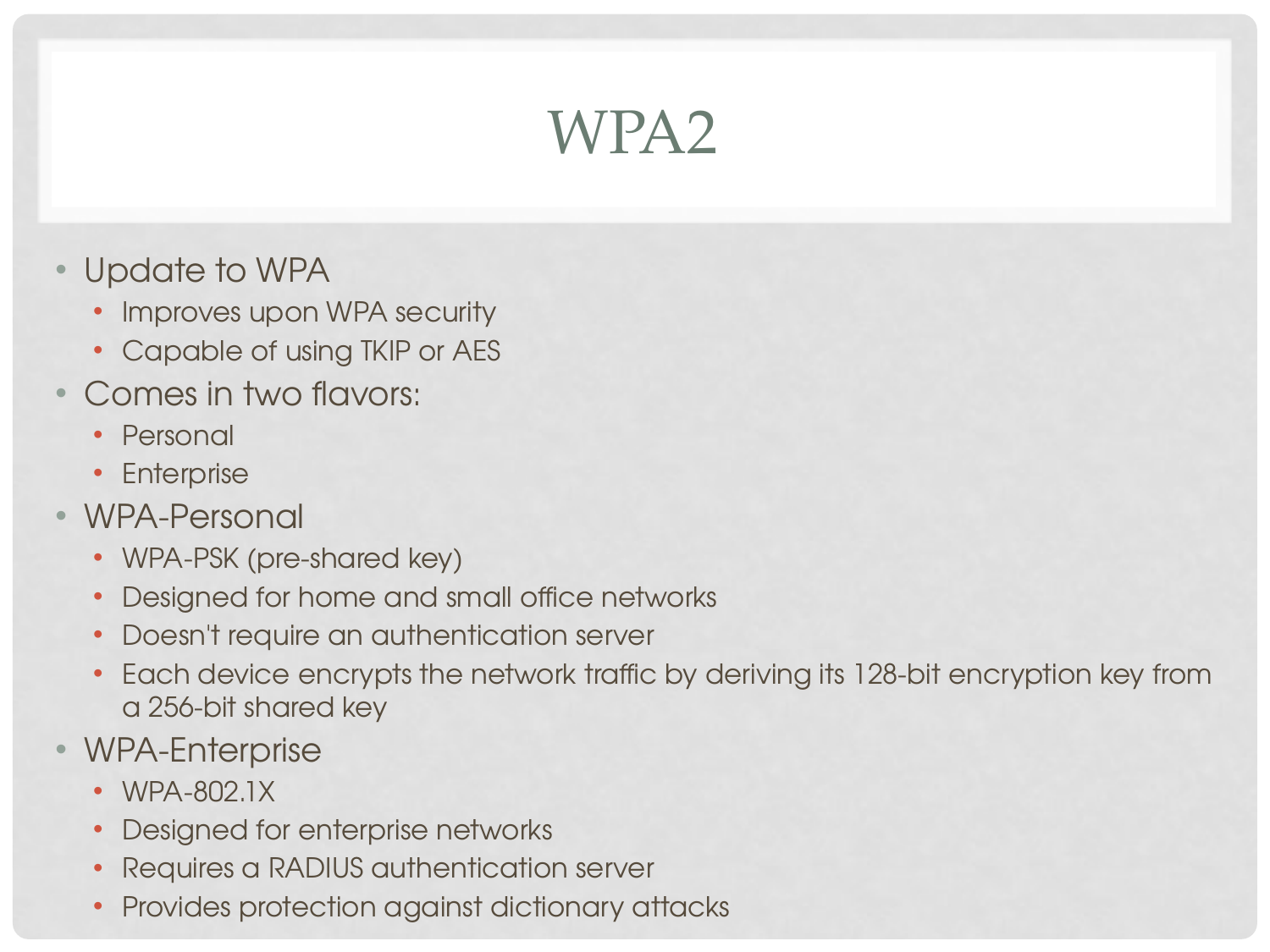

# WPA2
Update to WPA
Improves upon WPA security
Capable of using TKIP or AES
Comes in two flavors:
Personal
Enterprise
WPA-Personal
WPA-PSK (pre-shared key)
Designed for home and small office networks
Doesn't require an authentication server
Each device encrypts the network traffic by deriving its 128-bit encryption key from a 256-bit shared key
WPA-Enterprise
WPA-802.1X
Designed for enterprise networks
Requires a RADIUS authentication server
Provides protection against dictionary attacks